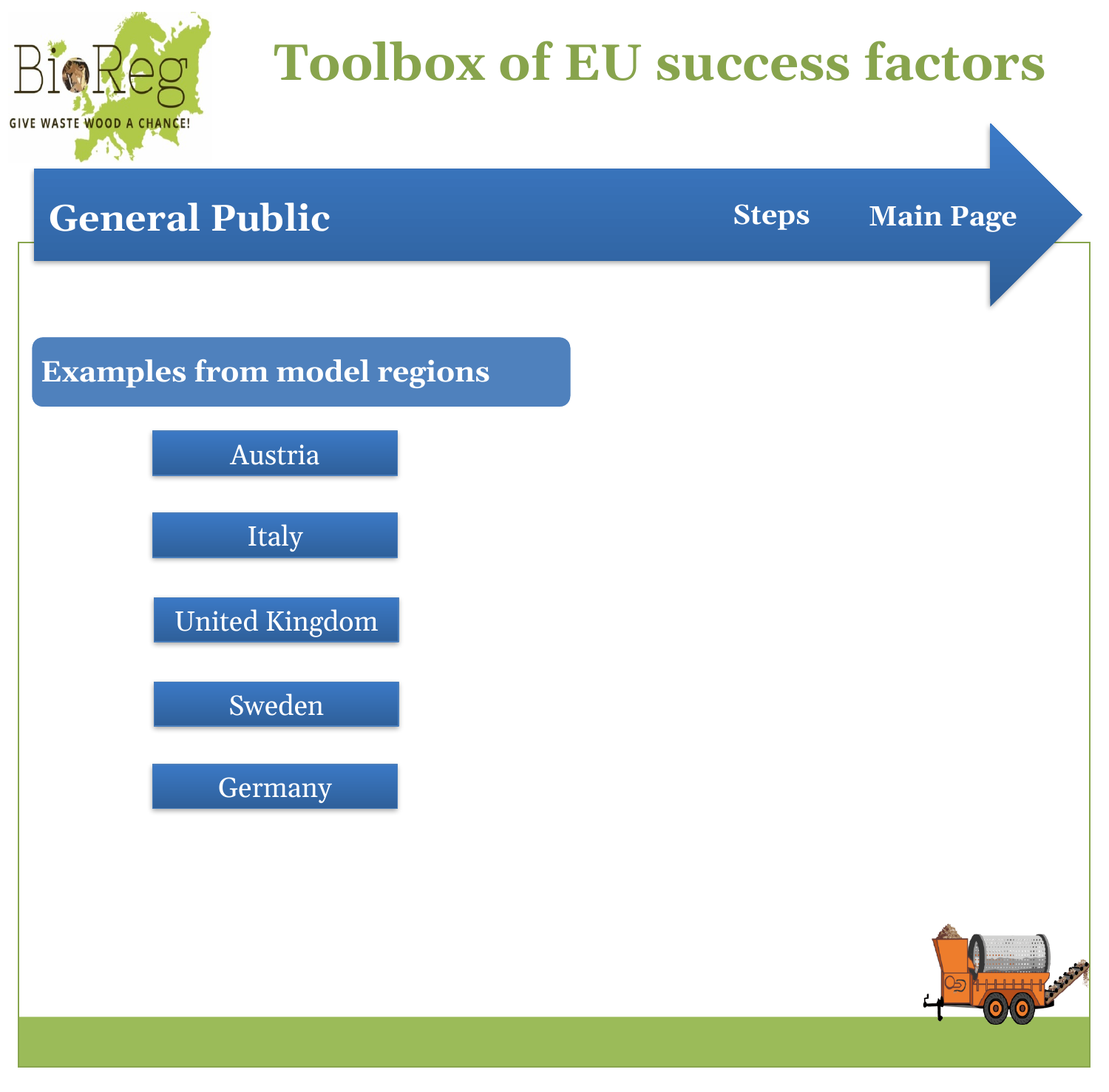

General Public

Steps

Main Page

Examples from model regions
Austria
Italy
United Kingdom
Sweden
Germany